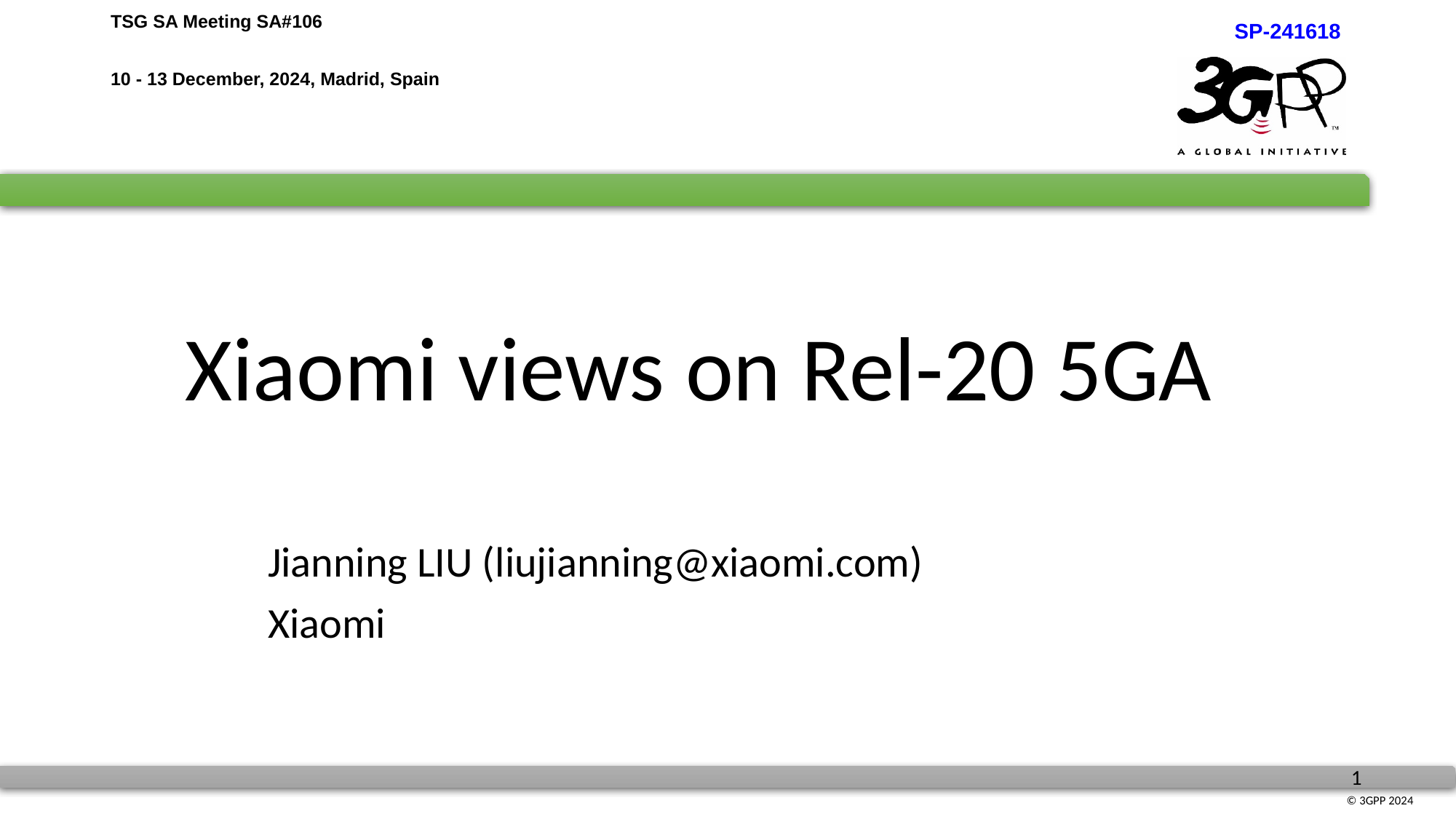

SP-241618
# Xiaomi views on Rel-20 5GA
Jianning LIU (liujianning@xiaomi.com)
Xiaomi